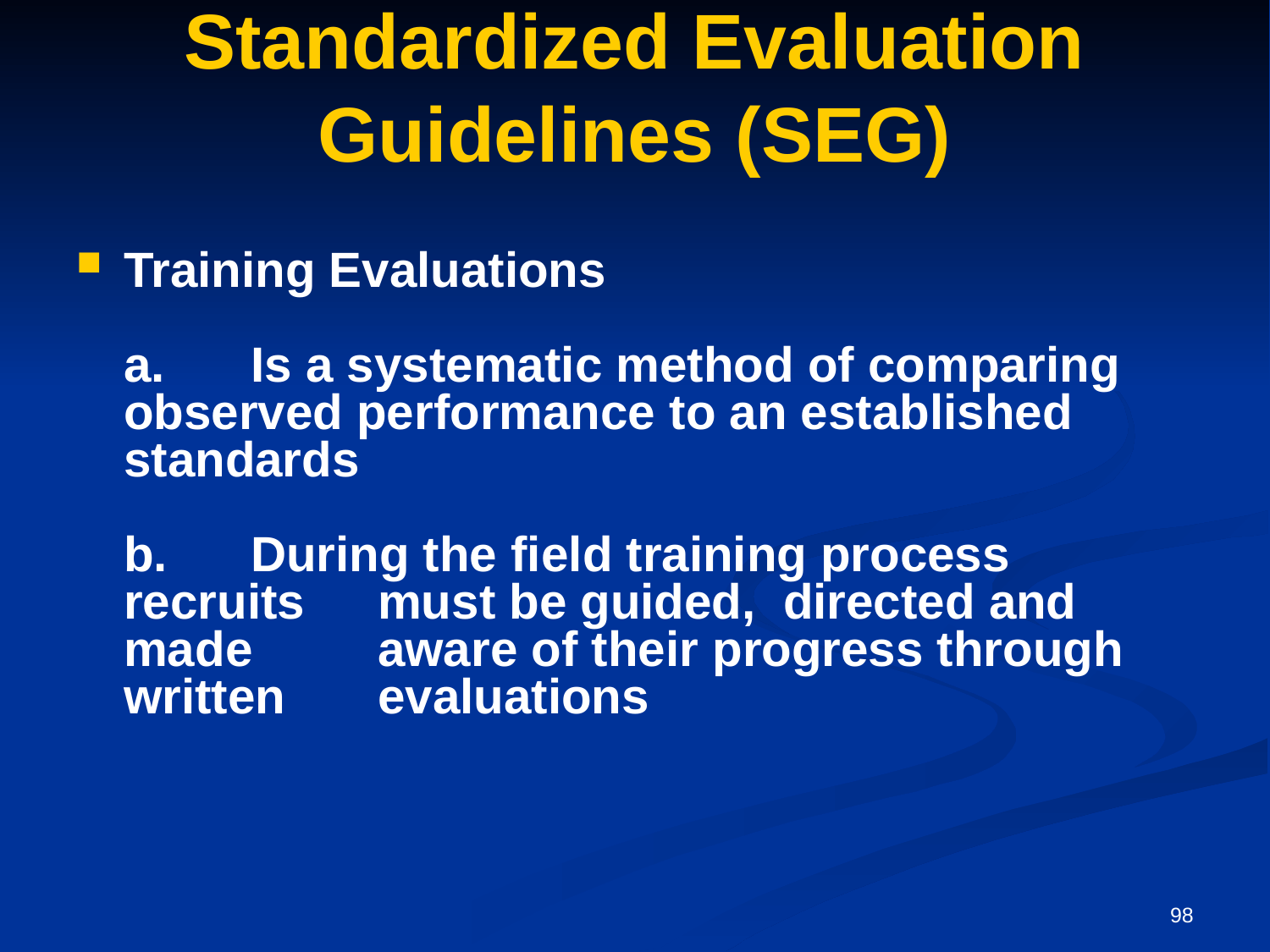

# Standardized Evaluation Guidelines (SEG)
Training Evaluations

	a.	Is a systematic method of comparing 	observed performance to an established 	standards

	b.	During the field training process recruits 	must be guided,  directed and made 	aware of their progress through written 	evaluations

98